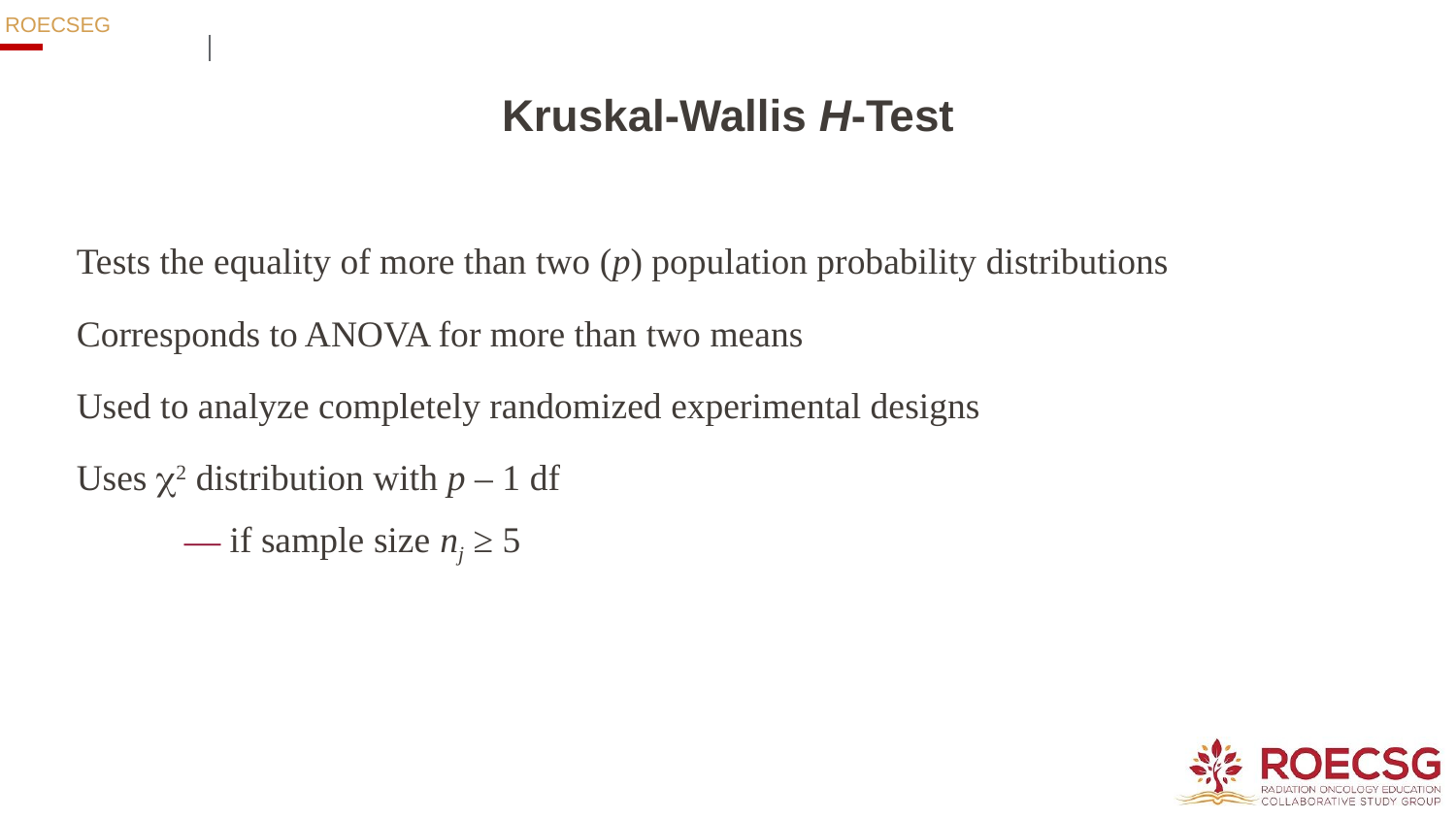

# Kruskal-Wallis H-Test
Tests the equality of more than two (p) population probability distributions
Corresponds to ANOVA for more than two means
Used to analyze completely randomized experimental designs
Uses χ2 distribution with p – 1 df
 if sample size nj ≥ 5